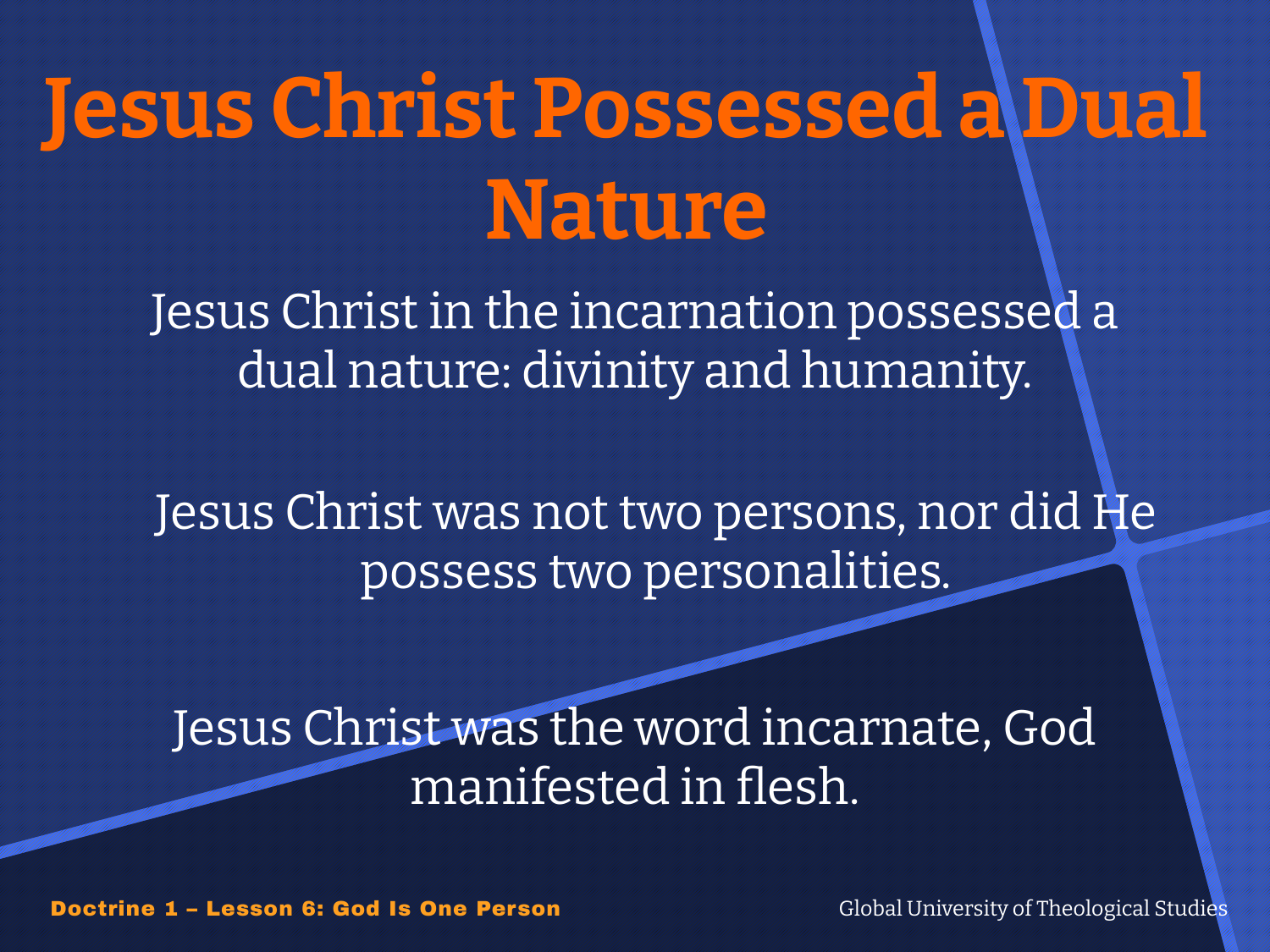

Jesus Christ Possessed a Dual Nature
Jesus Christ in the incarnation possessed a dual nature: divinity and humanity.
Jesus Christ was not two persons, nor did He possess two personalities.
Jesus Christ was the word incarnate, God manifested in flesh.
Doctrine 1 – Lesson 6: God Is One Person                                   Global University of Theological Studies